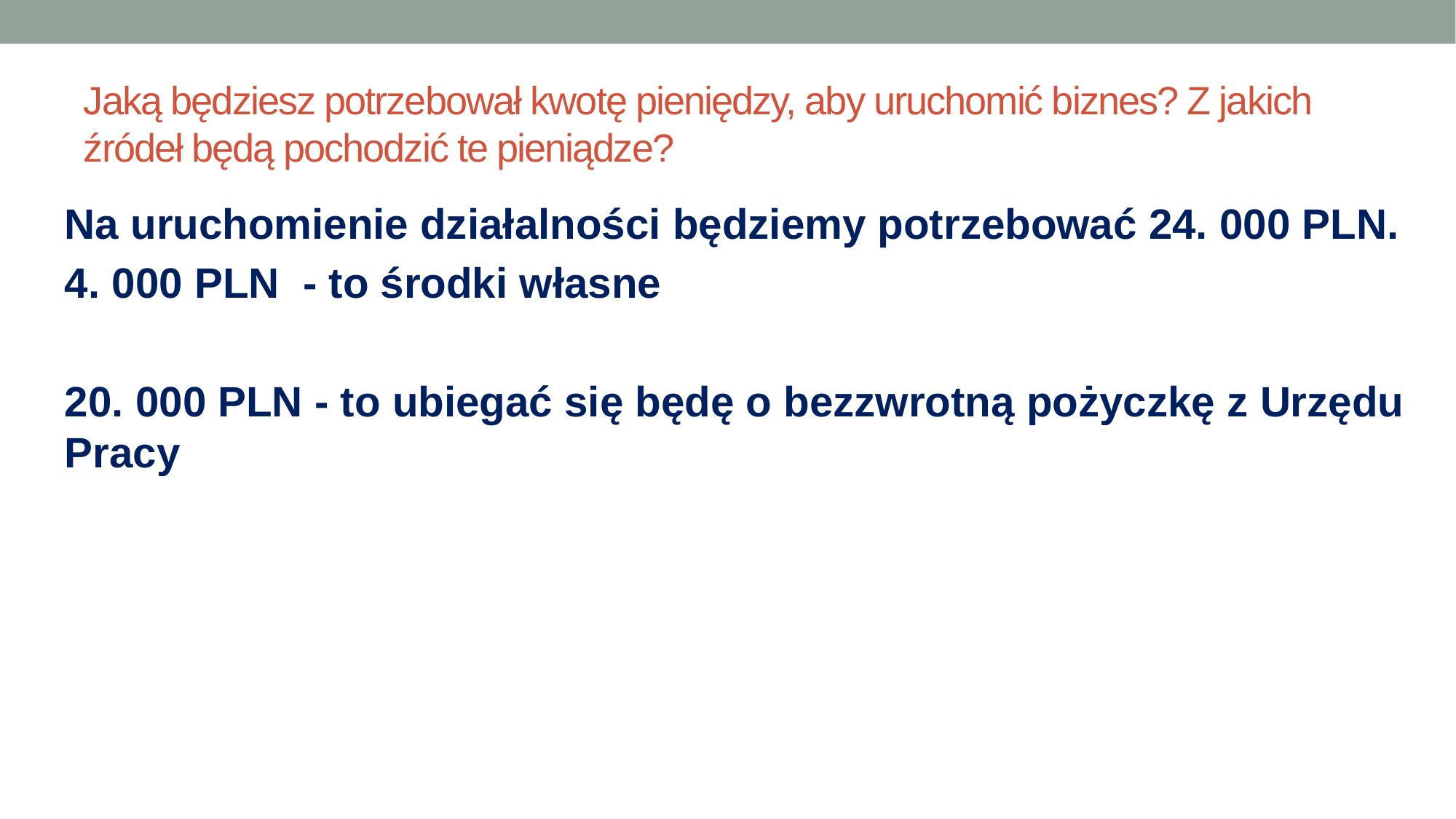

# Jaką będziesz potrzebował kwotę pieniędzy, aby uruchomić biznes? Z jakich źródeł będą pochodzić te pieniądze?
Na uruchomienie działalności będziemy potrzebować 24. 000 PLN.
4. 000 PLN  - to środki własne

20. 000 PLN - to ubiegać się będę o bezzwrotną pożyczkę z Urzędu Pracy